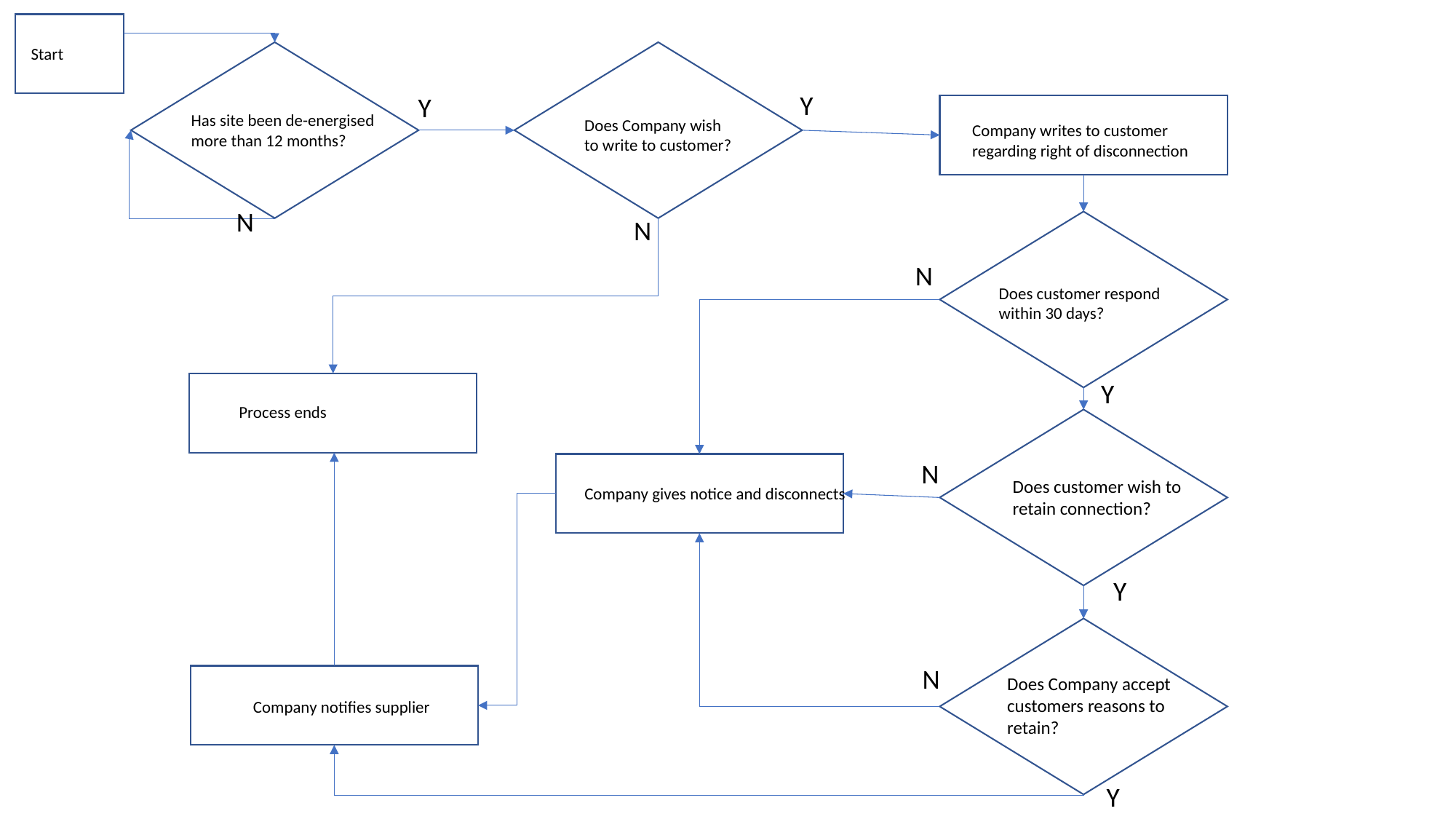

Start

Y
Y

Has site been de-energised
more than 12 months?
Does Company wish
to write to customer?
Company writes to customer
regarding right of disconnection
N
N

N
Does customer respond
within 30 days?
Y

Process ends

N

Does customer wish to retain connection?
Company gives notice and disconnects
Y

N

Does Company accept customers reasons to retain?
Company notifies supplier
Y